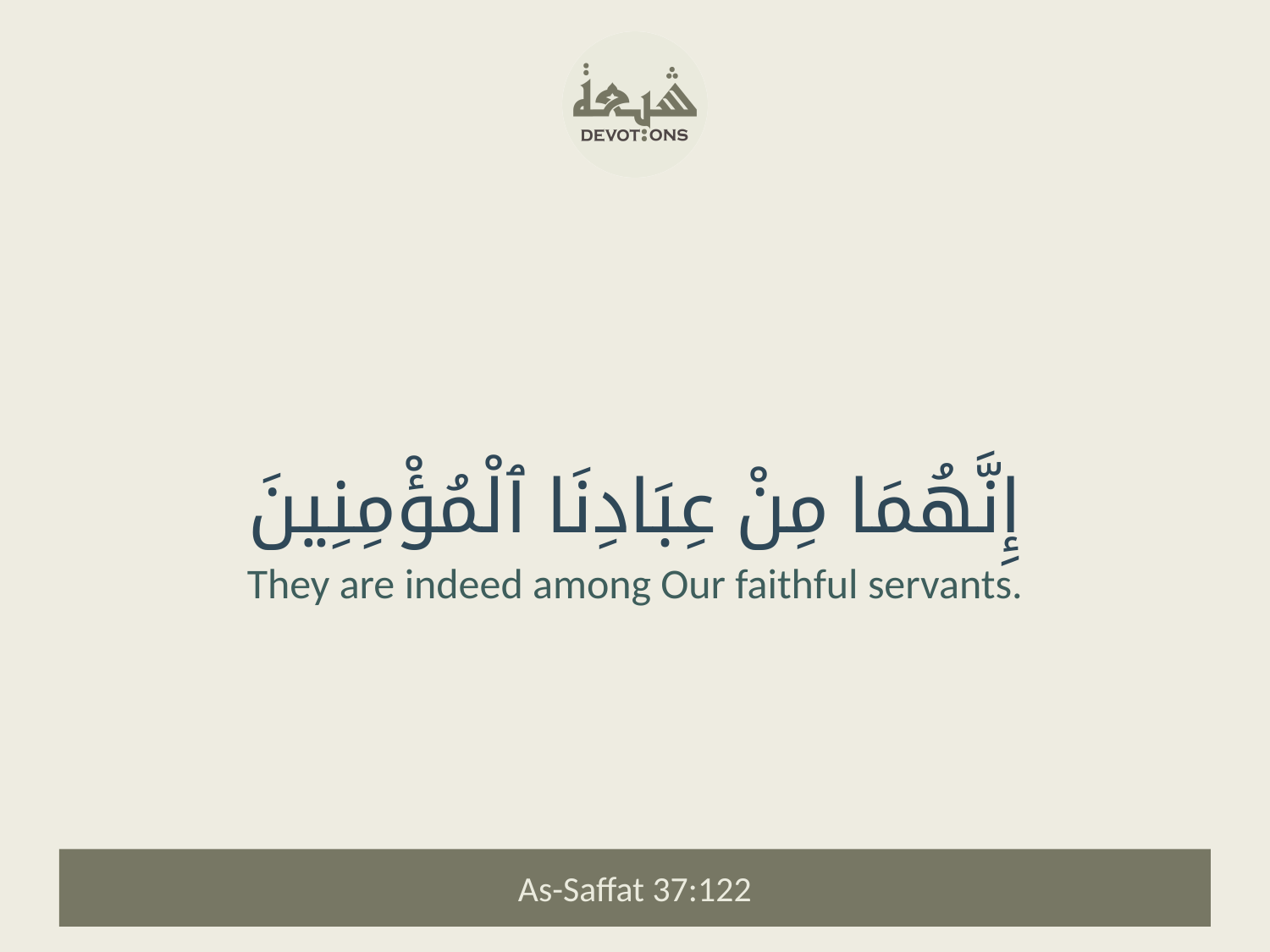

إِنَّهُمَا مِنْ عِبَادِنَا ٱلْمُؤْمِنِينَ
They are indeed among Our faithful servants.
As-Saffat 37:122